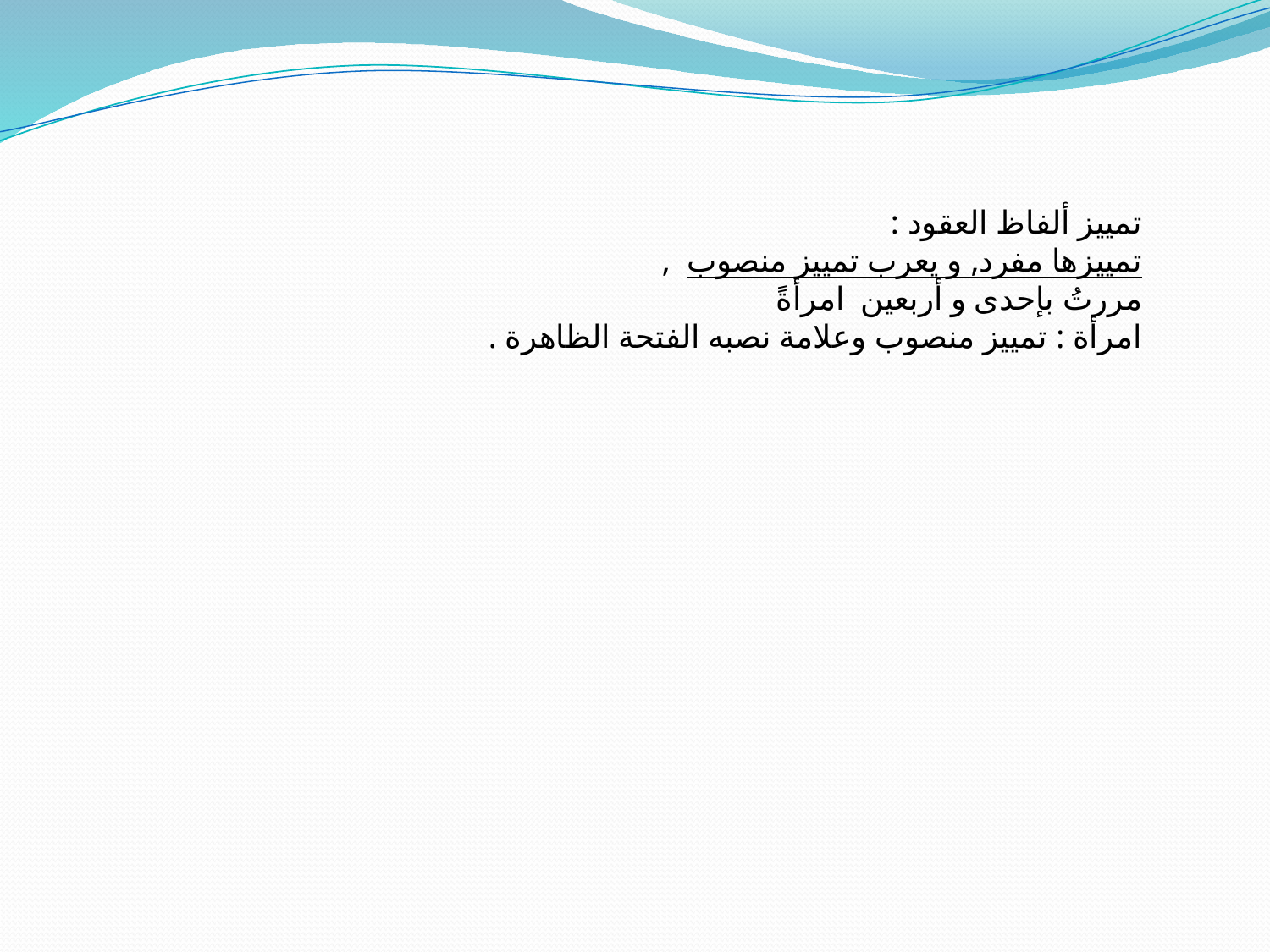

تمييز ألفاظ العقود :
تمييزها مفرد, و يعرب تمييز منصوب  ,
مررتُ بإحدى و أربعين  امرأةً
امرأة : تمييز منصوب وعلامة نصبه الفتحة الظاهرة .